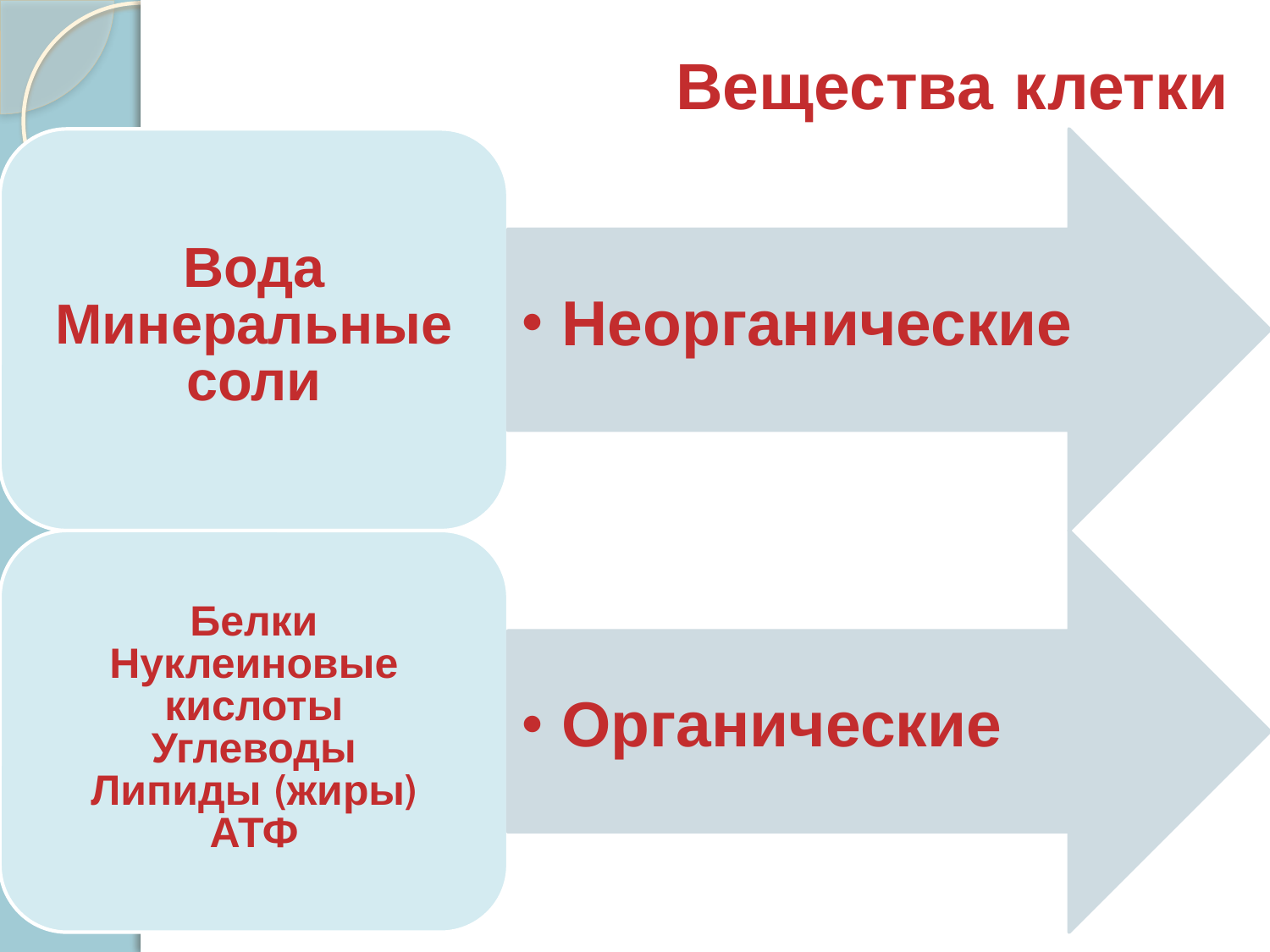

# Вещества клетки
Вода
Минеральные соли
Неорганические
Белки
Нуклеиновые кислоты
Углеводы
Липиды (жиры)
АТФ
Органические